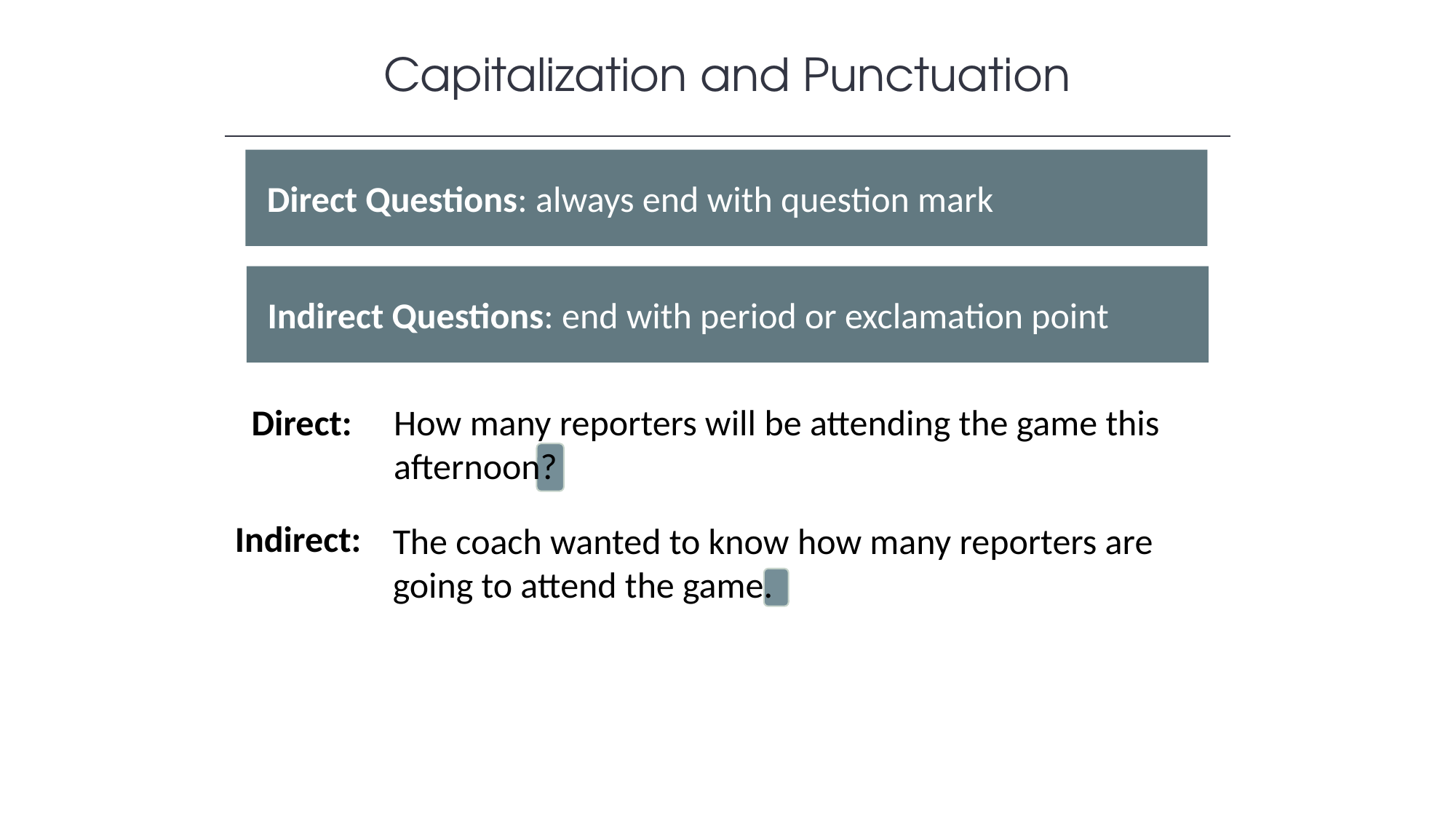

Capitalization and Punctuation
HAWKES LEARNING

Direct Questions: always end with question mark

Indirect Questions: end with period or exclamation point
How many reporters will be attending the game this afternoon?
Direct:

Indirect:
The coach wanted to know how many reporters are going to attend the game.